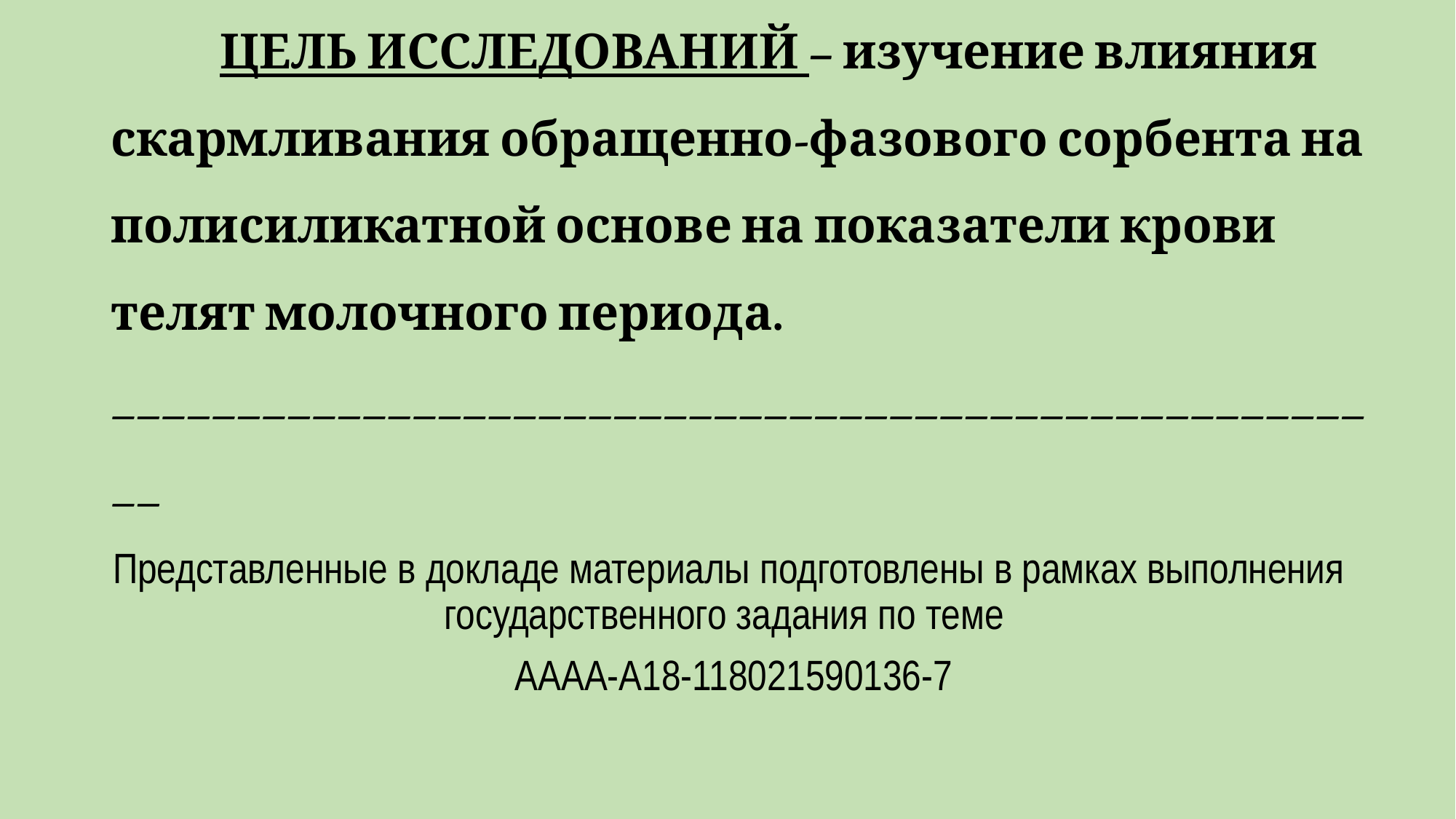

# ЦЕЛЬ ИССЛЕДОВАНИЙ – изучение влияния скармливания обращенно-фазового сорбента на полисиликатной основе на показатели крови телят молочного периода. ____________________________________________________
Представленные в докладе материалы подготовлены в рамках выполнения государственного задания по теме
 АААА-А18-118021590136-7